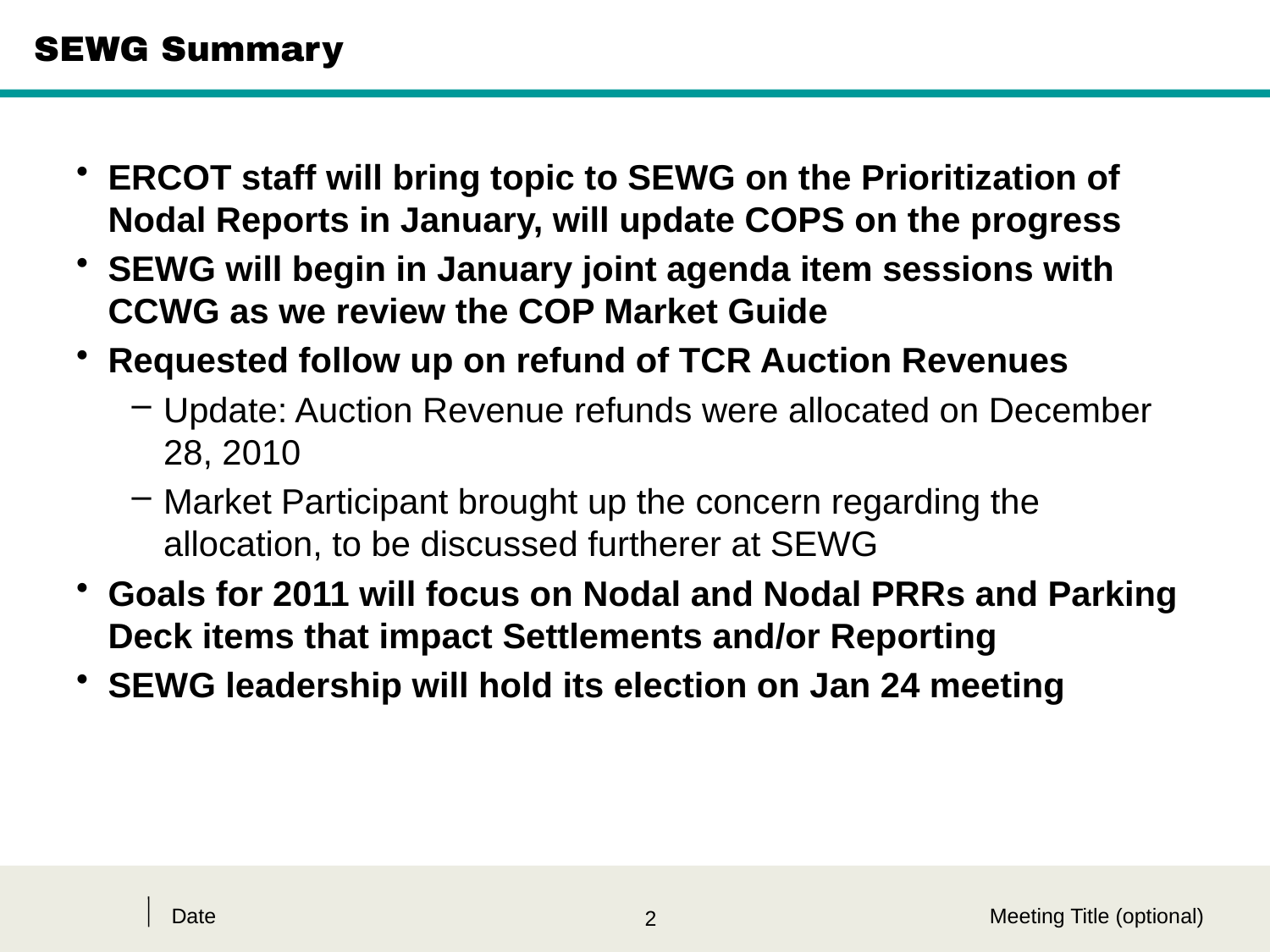

# SEWG Summary
ERCOT staff will bring topic to SEWG on the Prioritization of Nodal Reports in January, will update COPS on the progress
SEWG will begin in January joint agenda item sessions with CCWG as we review the COP Market Guide
Requested follow up on refund of TCR Auction Revenues
Update: Auction Revenue refunds were allocated on December 28, 2010
Market Participant brought up the concern regarding the allocation, to be discussed furtherer at SEWG
Goals for 2011 will focus on Nodal and Nodal PRRs and Parking Deck items that impact Settlements and/or Reporting
SEWG leadership will hold its election on Jan 24 meeting

Date
Meeting Title (optional)